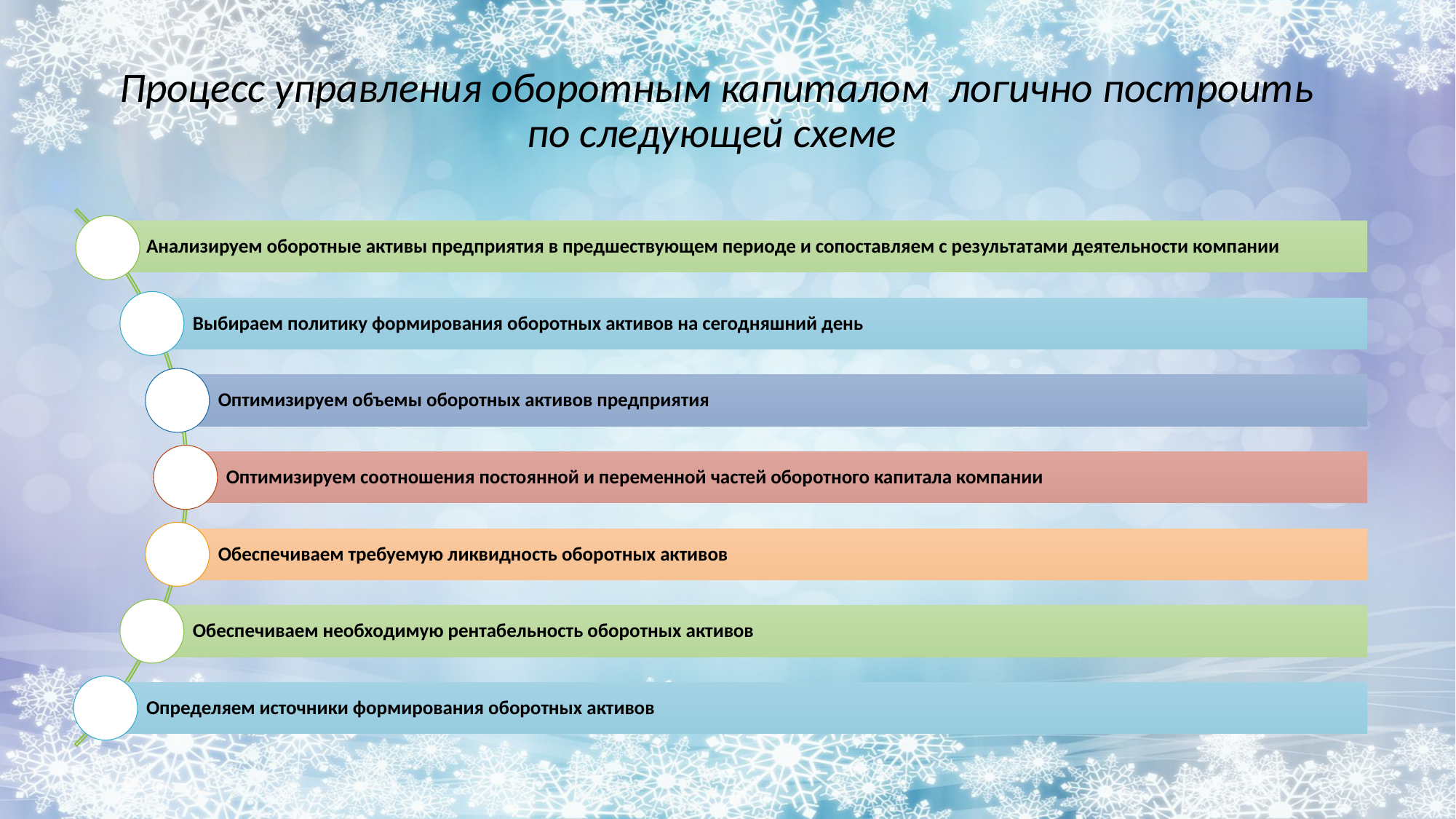

# Процесс управления оборотным капиталом  логично построить по следующей схеме
Анализируем оборотные активы предприятия в предшествующем периоде и сопоставляем с результатами деятельности компании
Выбираем политику формирования оборотных активов на сегодняшний день
Оптимизируем объемы оборотных активов предприятия
Оптимизируем соотношения постоянной и переменной частей оборотного капитала компании
Обеспечиваем требуемую ликвидность оборотных активов
Обеспечиваем необходимую рентабельность оборотных активов
Определяем источники формирования оборотных активов